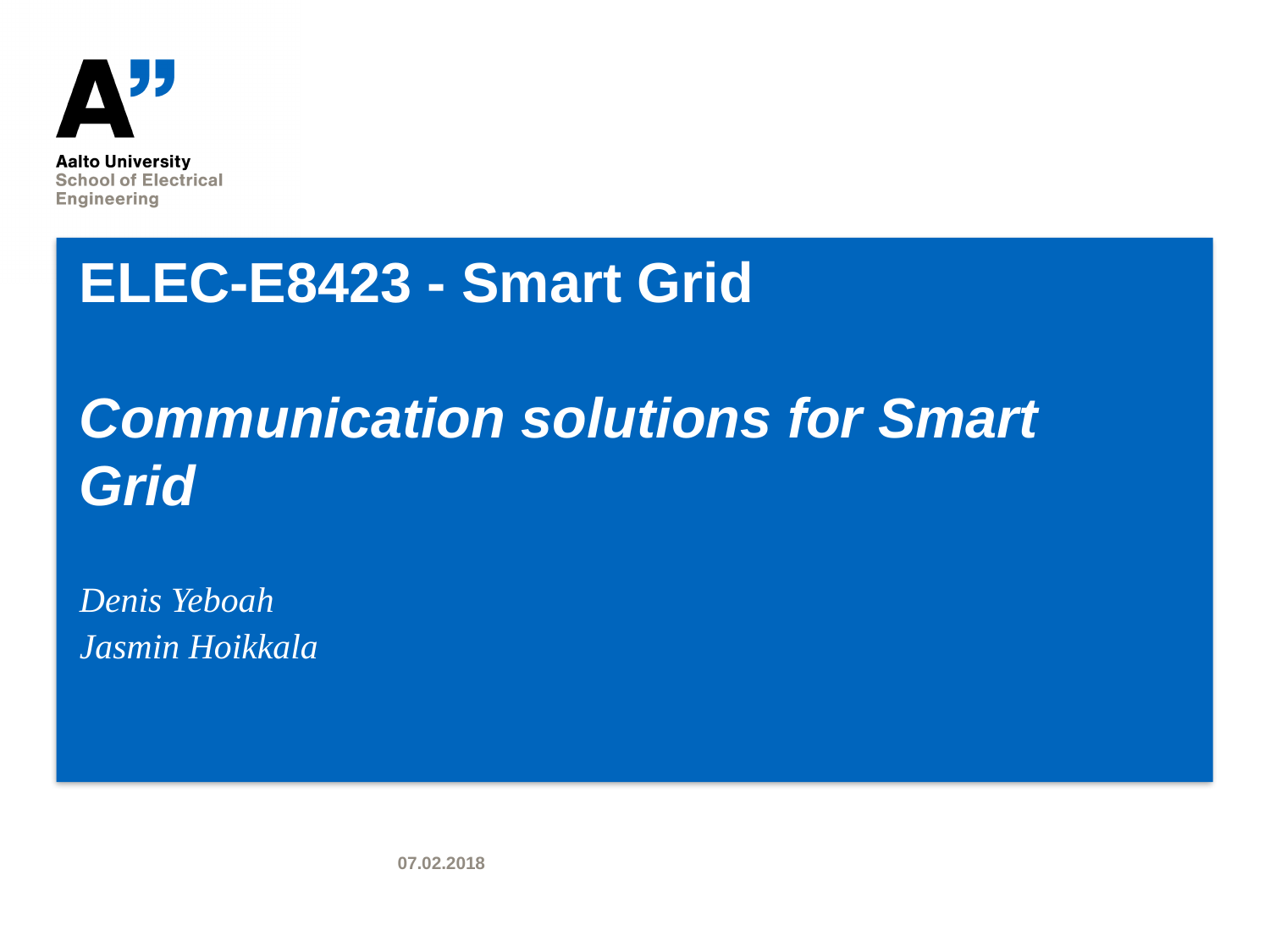

# ELEC-E8423 - Smart Grid Communication solutions for Smart Grid
Denis Yeboah
Jasmin Hoikkala

07.02.2018